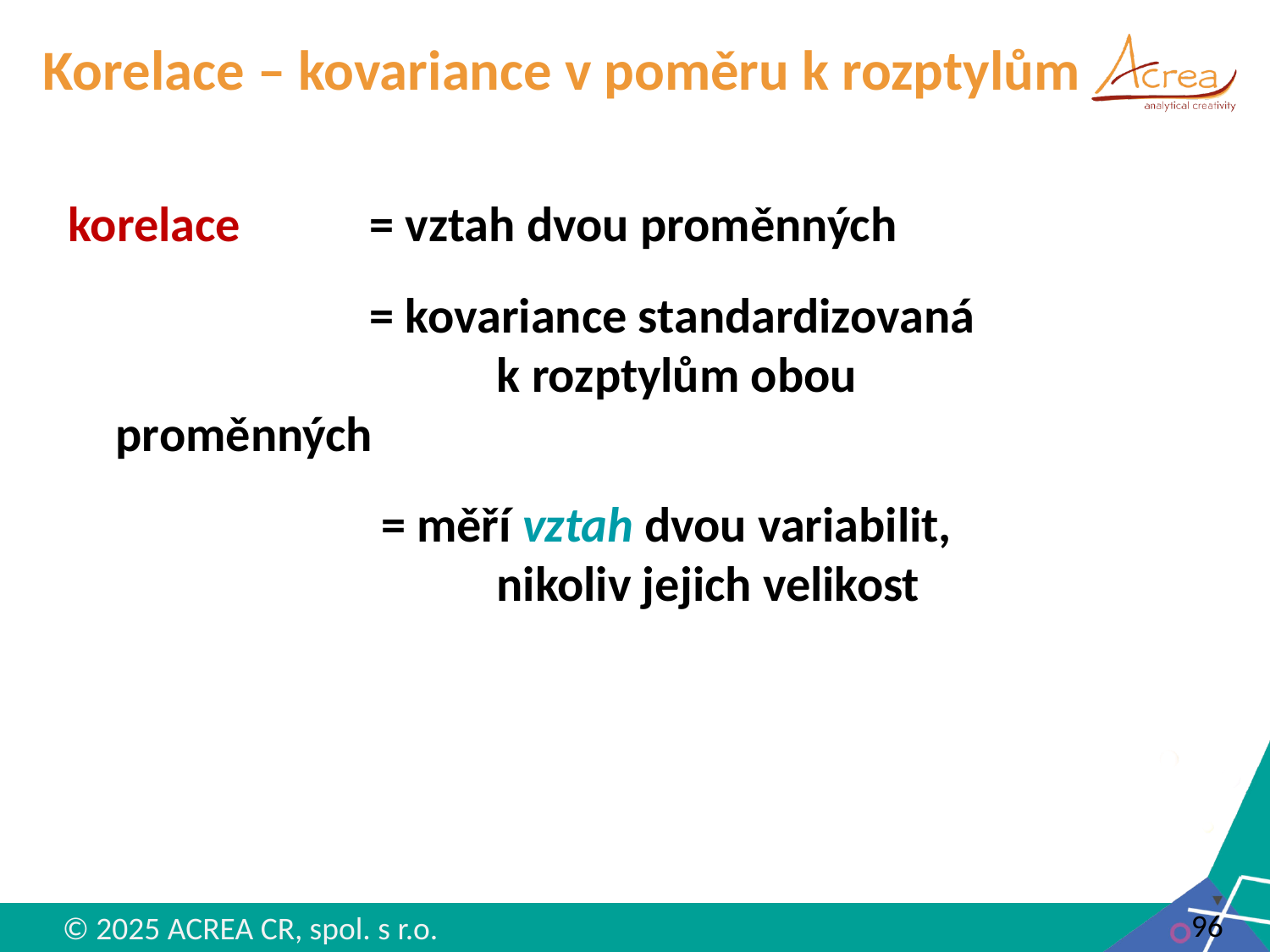

# Korelace – kovariance v poměru k rozptylům
korelace 	= vztah dvou proměnných
	 		= kovariance standardizovaná 				k rozptylům obou proměnných
	 		 = měří vztah dvou variabilit, 			    	nikoliv jejich velikost
96